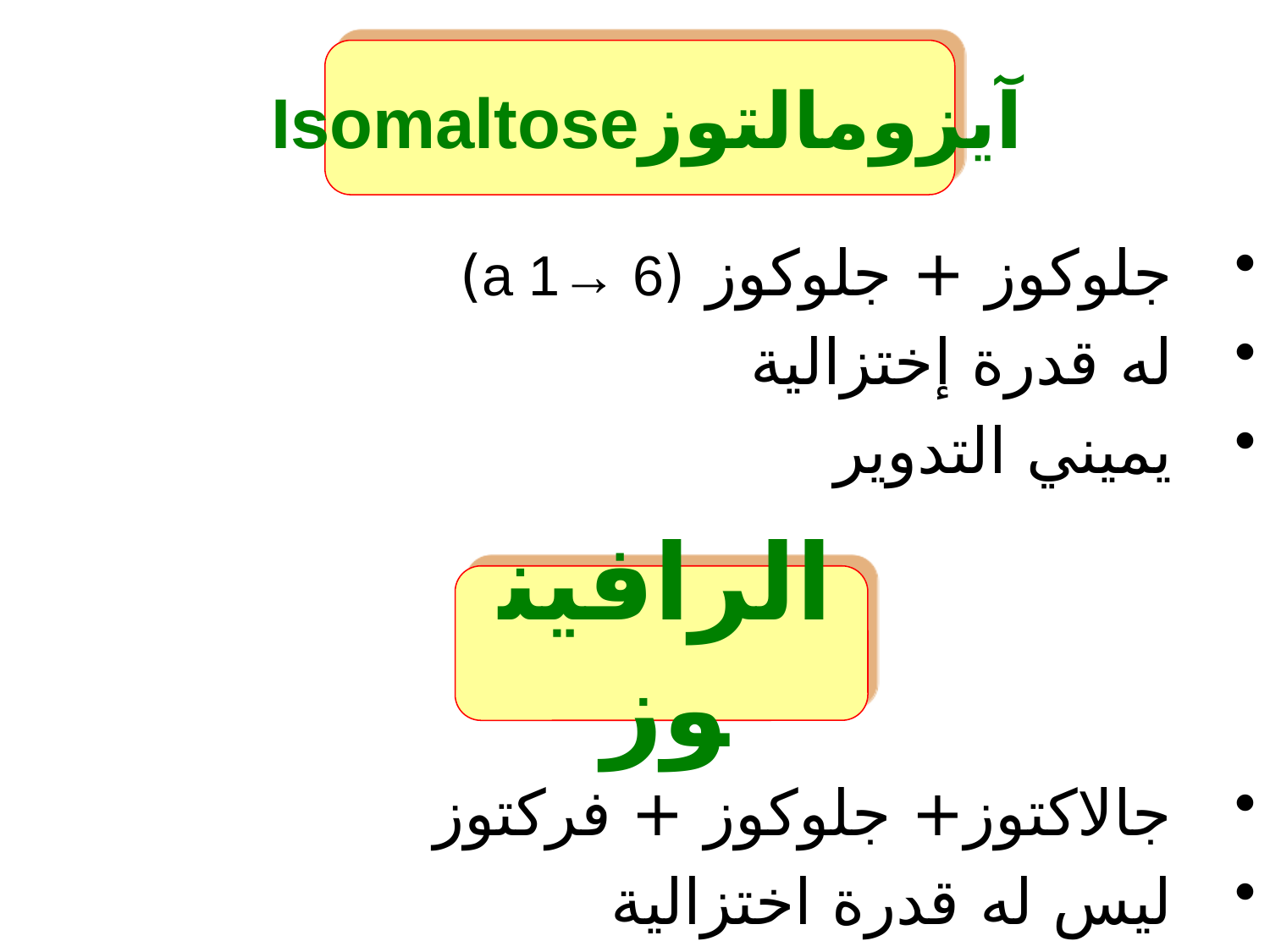

# آيزومالتوزIsomaltose

جلوكوز + جلوكوز (a 1→ 6)
له قدرة إختزالية
يميني التدوير
الرافينوز

جالاكتوز+ جلوكوز + فركتوز
ليس له قدرة اختزالية